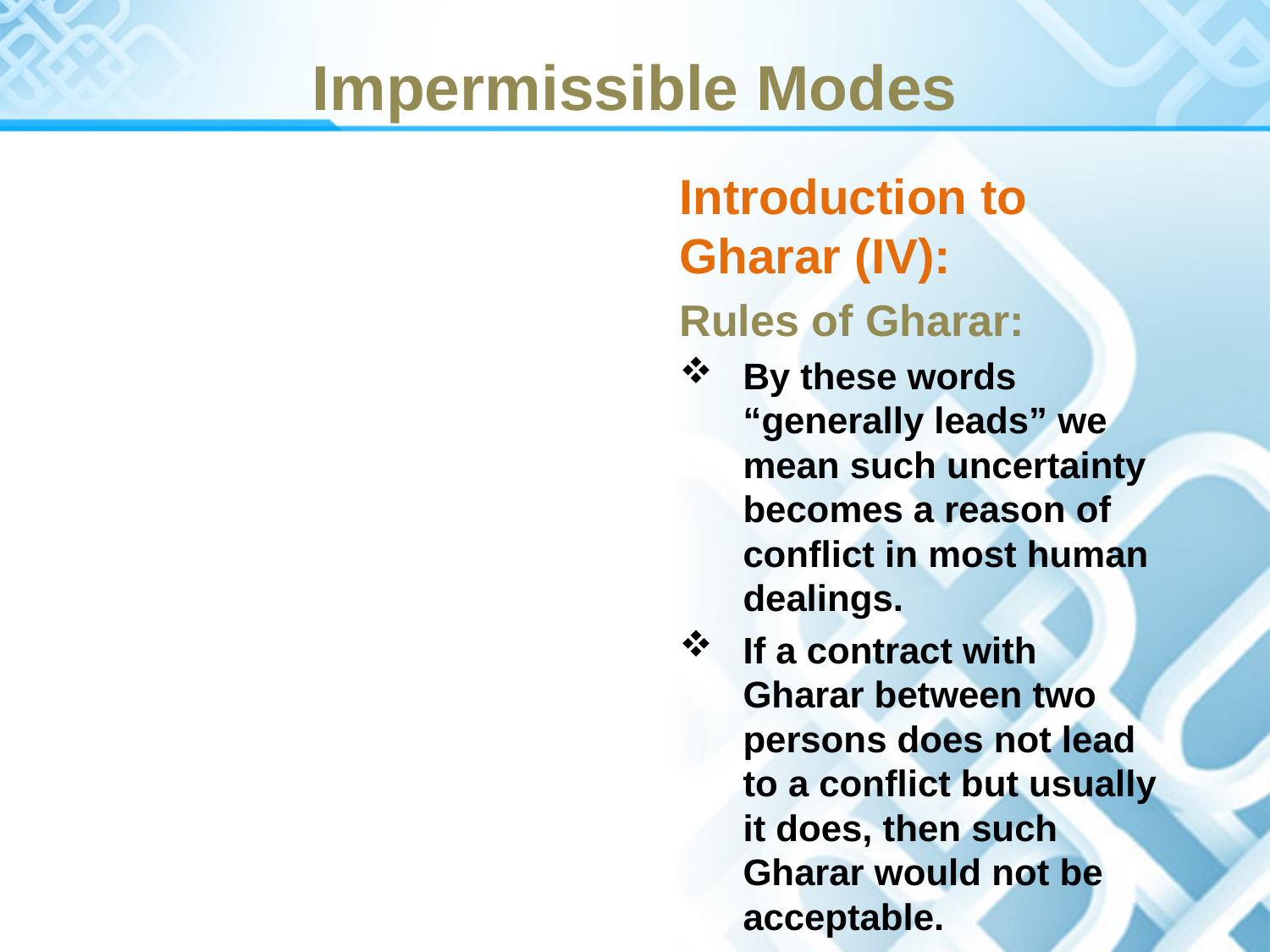

Impermissible Modes
Introduction to Gharar (IV):
Rules of Gharar:
By these words “generally leads” we mean such uncertainty becomes a reason of conflict in most human dealings.
If a contract with Gharar between two persons does not lead to a conflict but usually it does, then such Gharar would not be acceptable.